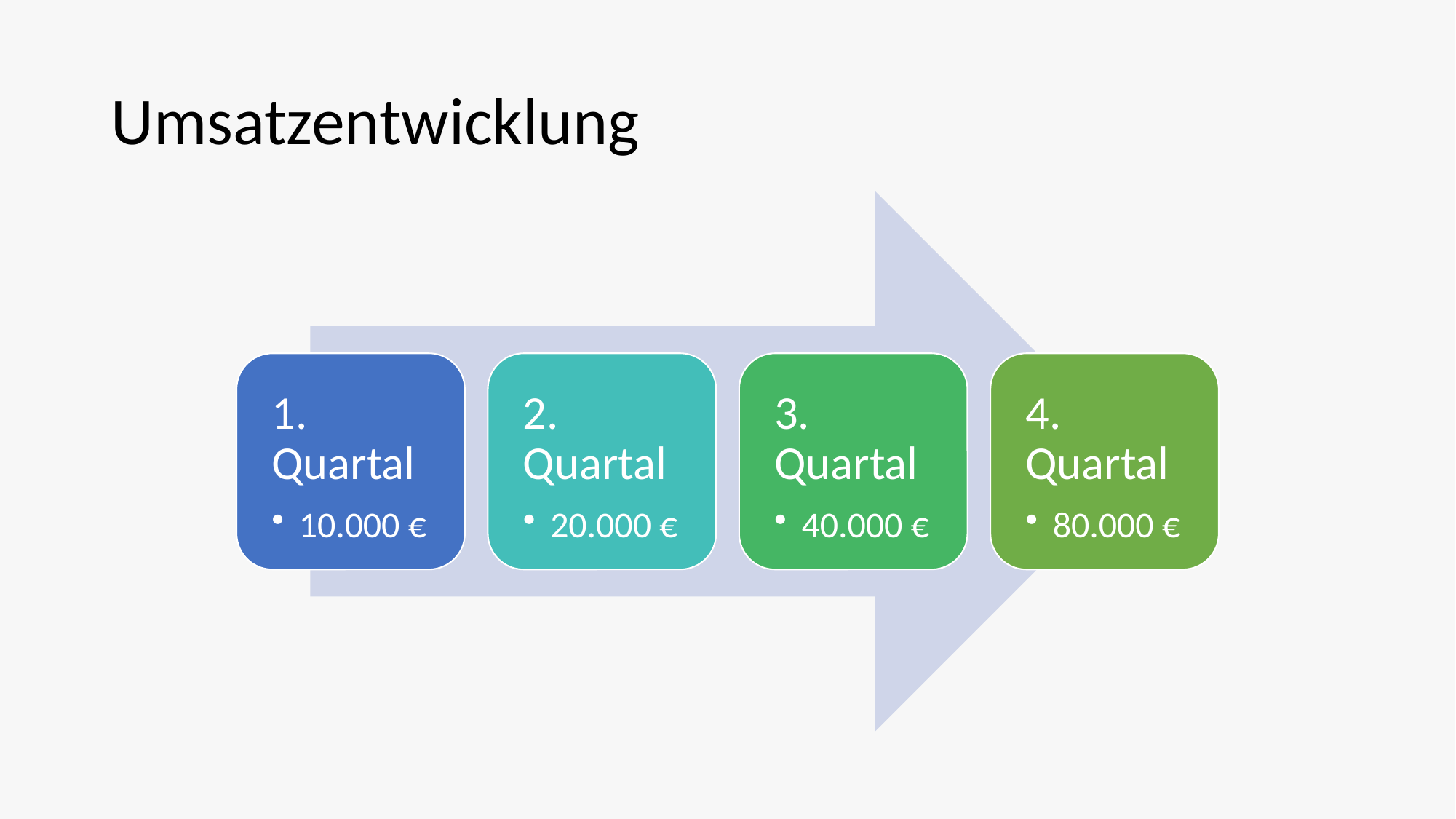

# Umsatzentwicklung
1. Quartal
10.000 €
2. Quartal
20.000 €
3. Quartal
40.000 €
4. Quartal
80.000 €